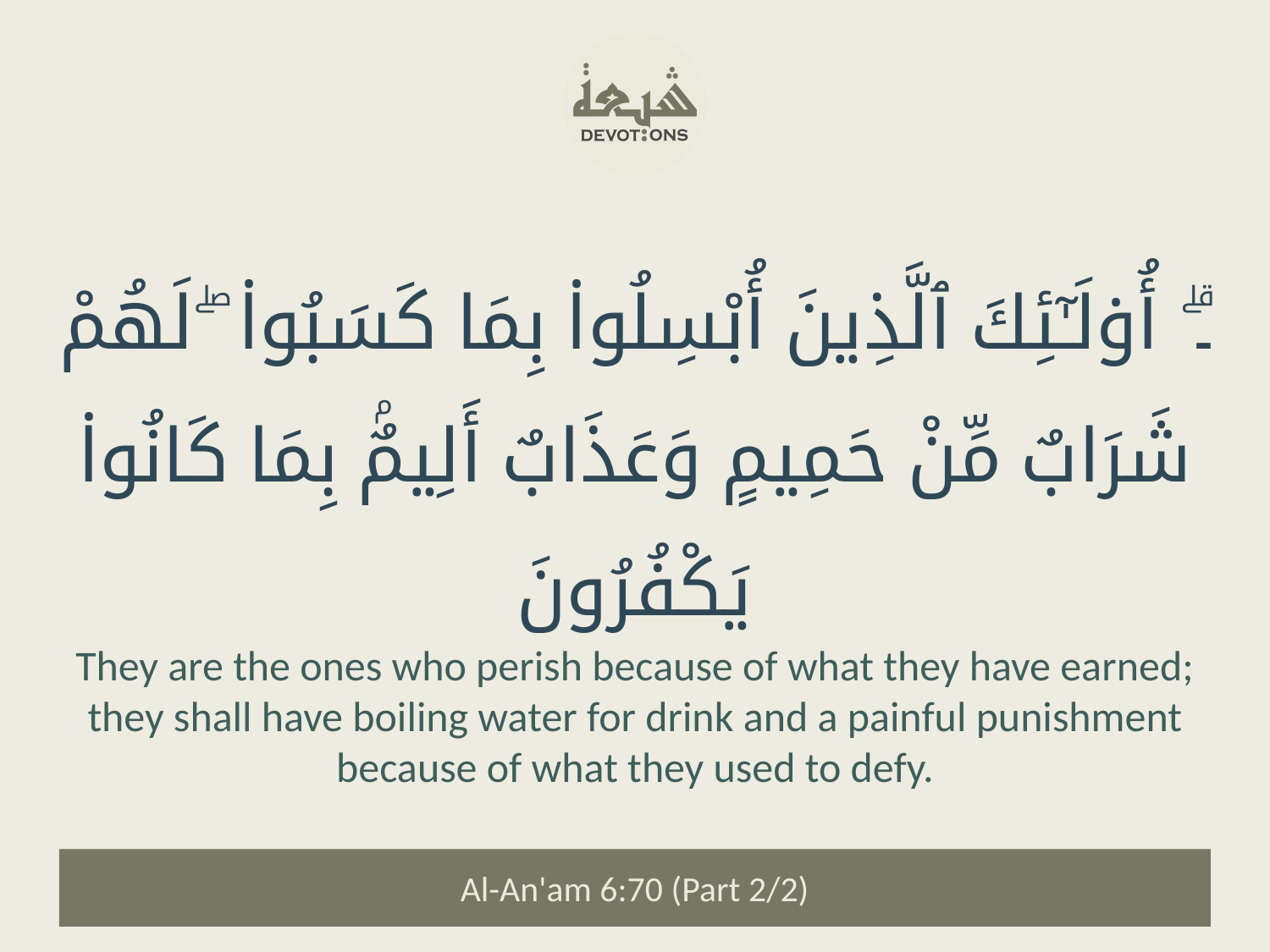

۔ۗ  أُو۟لَـٰٓئِكَ ٱلَّذِينَ أُبْسِلُوا۟ بِمَا كَسَبُوا۟ ۖ لَهُمْ شَرَابٌ مِّنْ حَمِيمٍ وَعَذَابٌ أَلِيمٌۢ بِمَا كَانُوا۟ يَكْفُرُونَ
They are the ones who perish because of what they have earned; they shall have boiling water for drink and a painful punishment because of what they used to defy.
Al-An'am 6:70 (Part 2/2)